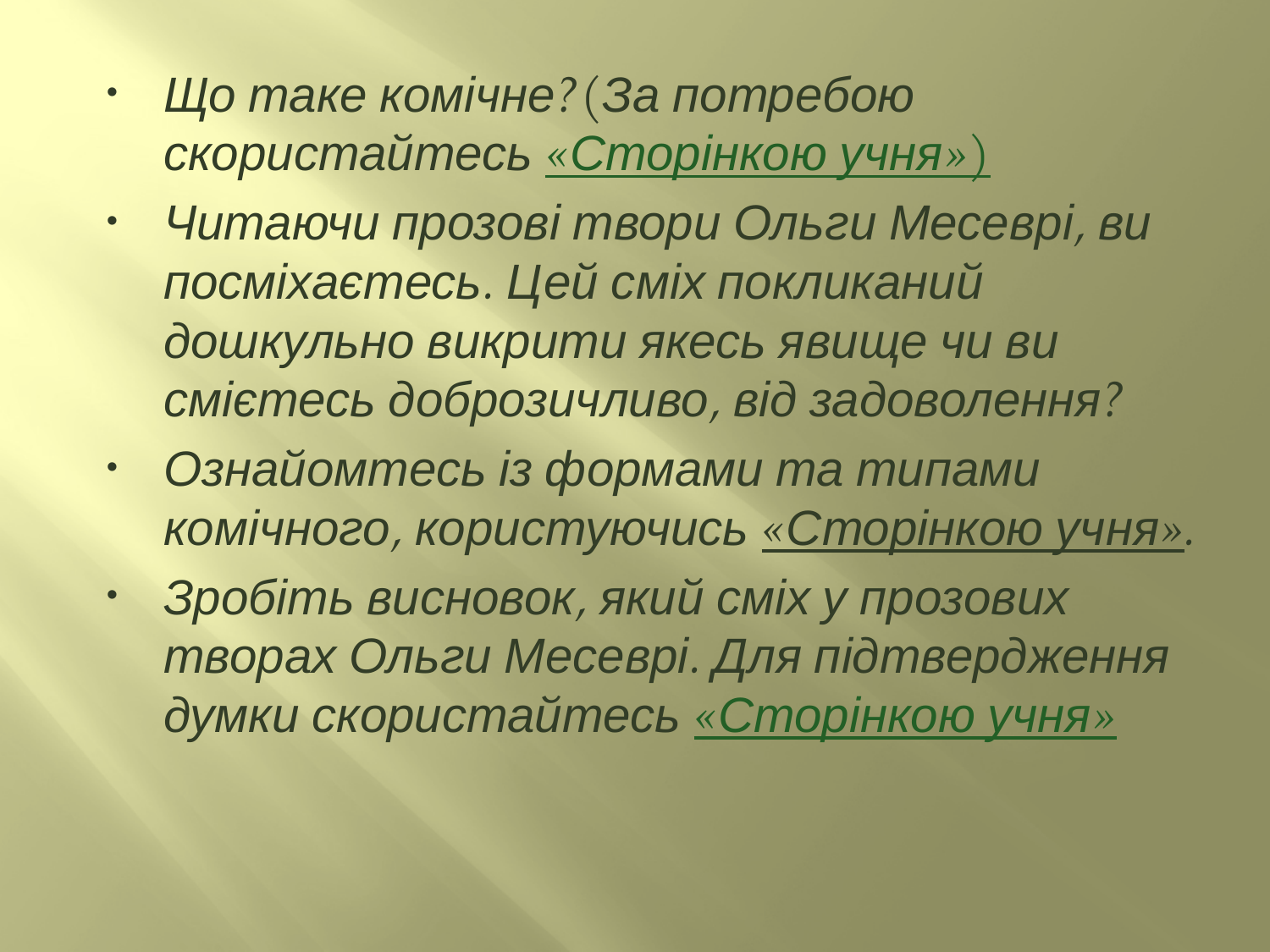

Що таке комічне?(За потребою скористайтесь «Сторінкою учня»)
Читаючи прозові твори Ольги Месеврі, ви посміхаєтесь. Цей сміх покликаний дошкульно викрити якесь явище чи ви смієтесь доброзичливо, від задоволення?
Ознайомтесь із формами та типами комічного, користуючись «Сторінкою учня».
Зробіть висновок, який сміх у прозових творах Ольги Месеврі. Для підтвердження думки скористайтесь «Сторінкою учня»